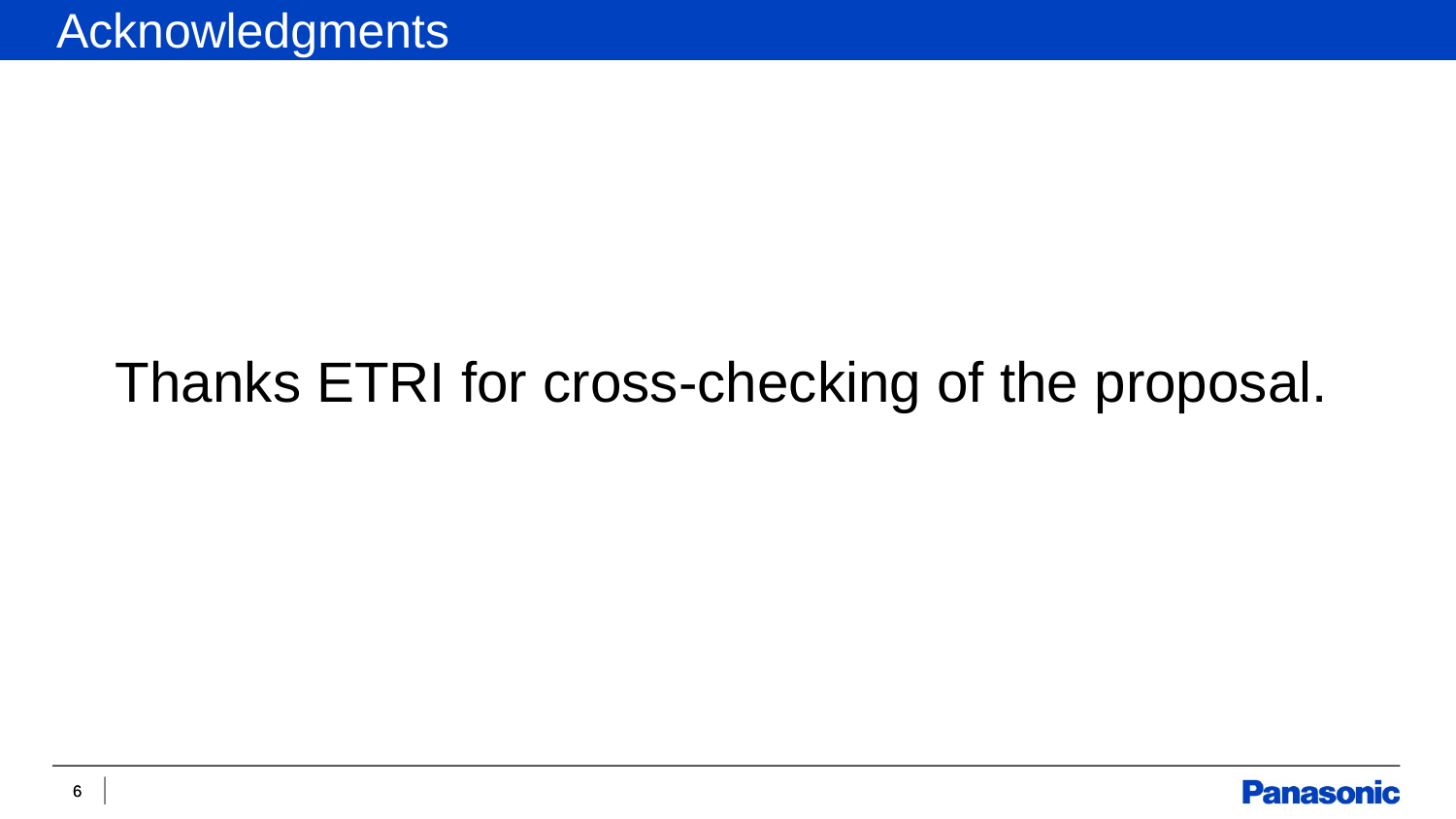

Acknowledgments
Thanks ETRI for cross-checking of the proposal.
6